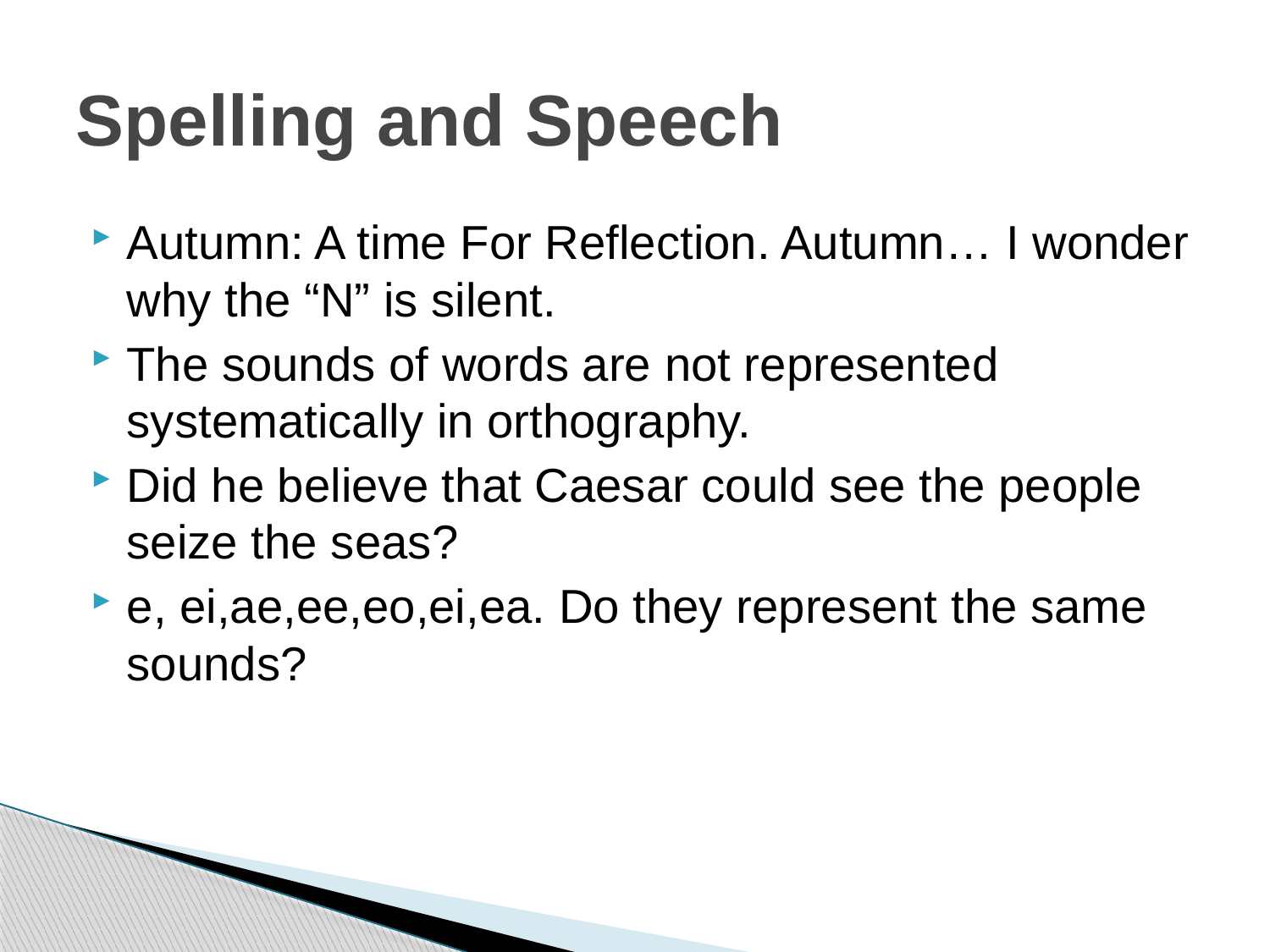

# Spelling and Speech
Autumn: A time For Reflection. Autumn… I wonder why the “N” is silent.
The sounds of words are not represented systematically in orthography.
Did he believe that Caesar could see the people seize the seas?
e, ei,ae,ee,eo,ei,ea. Do they represent the same sounds?